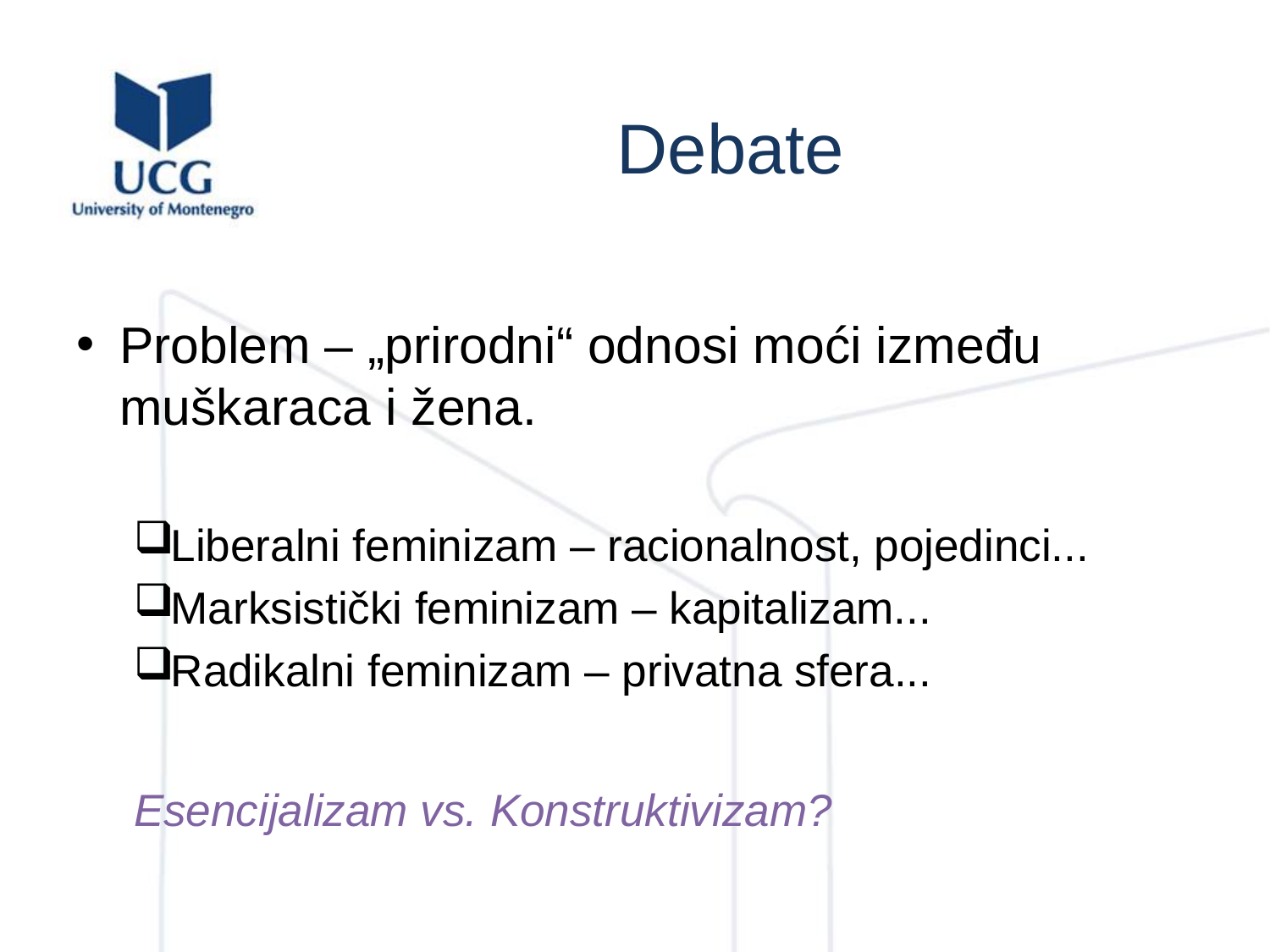

# Debate
Problem – „prirodni“ odnosi moći između muškaraca i žena.

Liberalni feminizam – racionalnost, pojedinci...
Marksistički feminizam – kapitalizam...
Radikalni feminizam – privatna sfera...

Esencijalizam vs. Konstruktivizam?